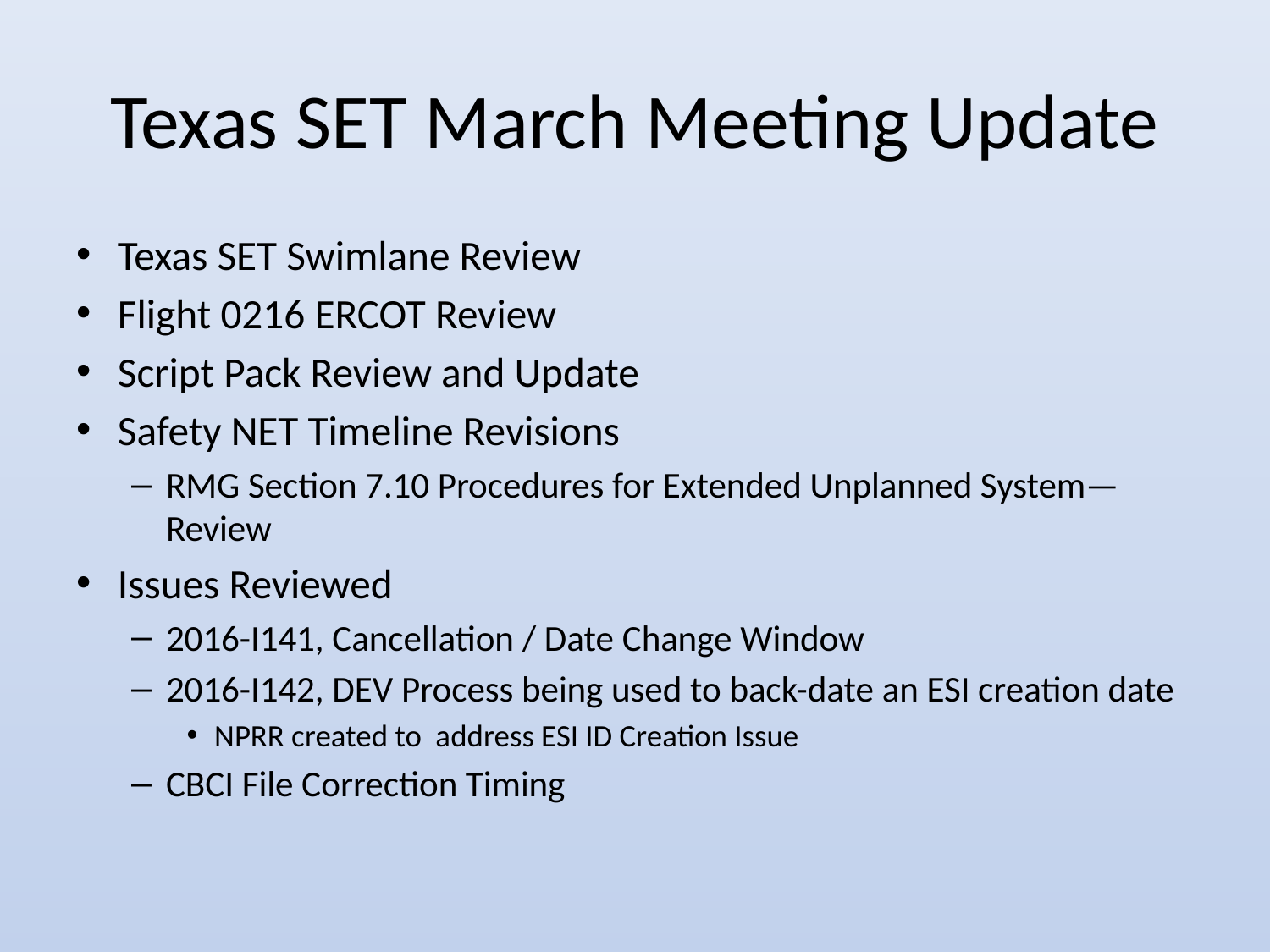

# Texas SET March Meeting Update
Texas SET Swimlane Review
Flight 0216 ERCOT Review
Script Pack Review and Update
Safety NET Timeline Revisions
RMG Section 7.10 Procedures for Extended Unplanned System—Review
Issues Reviewed
2016-I141, Cancellation / Date Change Window
2016-I142, DEV Process being used to back-date an ESI creation date
NPRR created to  address ESI ID Creation Issue
CBCI File Correction Timing